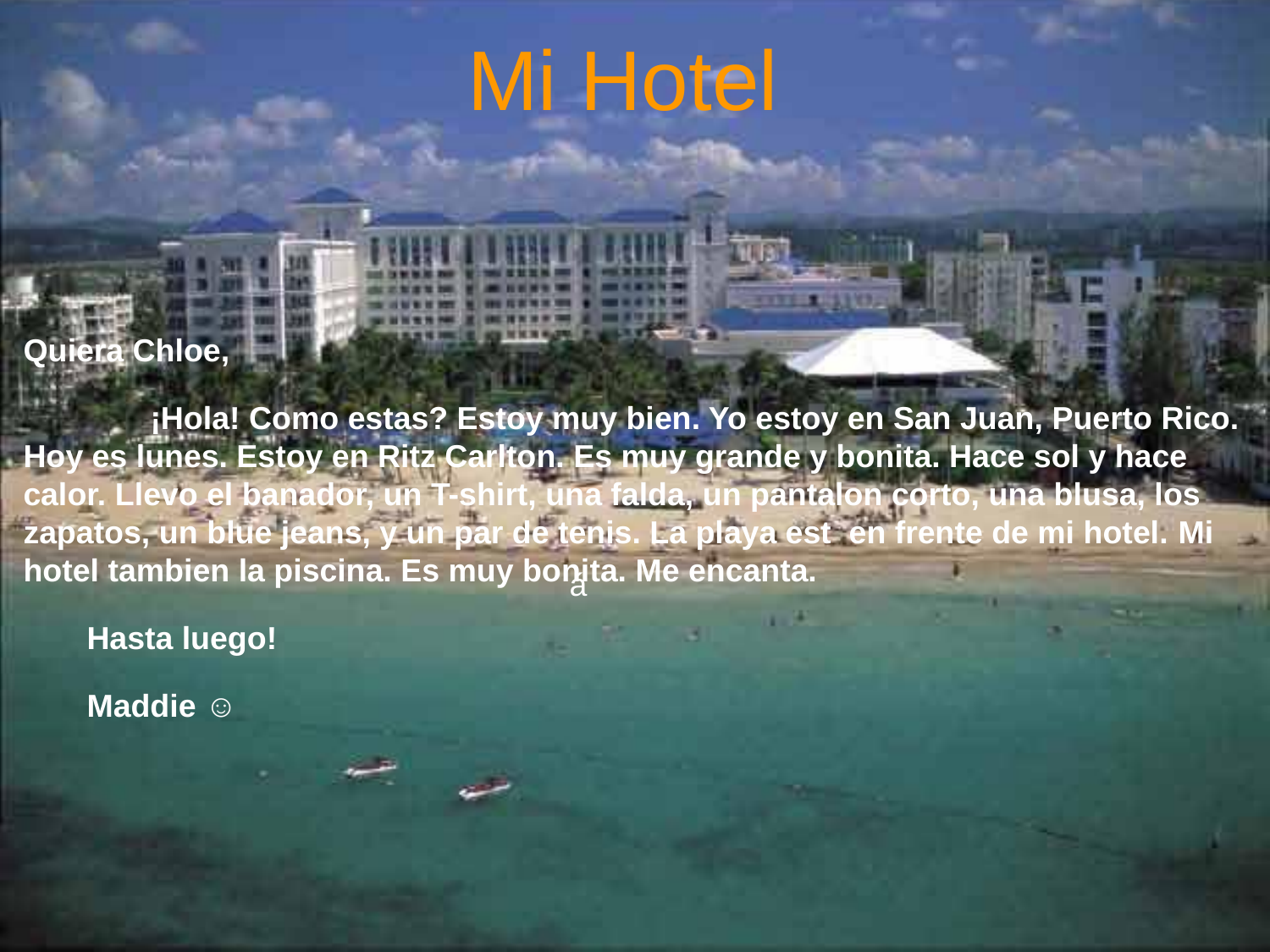

Mi Hotel
# Mi Hotel

Quiera Chloe,

	¡Hola! Como estas? Estoy muy bien. Yo estoy en San Juan, Puerto Rico. Hoy es lunes. Estoy en Ritz Carlton. Es muy grande y bonita. Hace sol y hace calor. Llevo el banador, un T-shirt, una falda, un pantalon corto, una blusa, los zapatos, un blue jeans, y un par de tenis. La playa est  en frente de mi hotel. Mi hotel tambien la piscina. Es muy bonita. Me encanta.

Hasta luego!

Maddie ☺
á